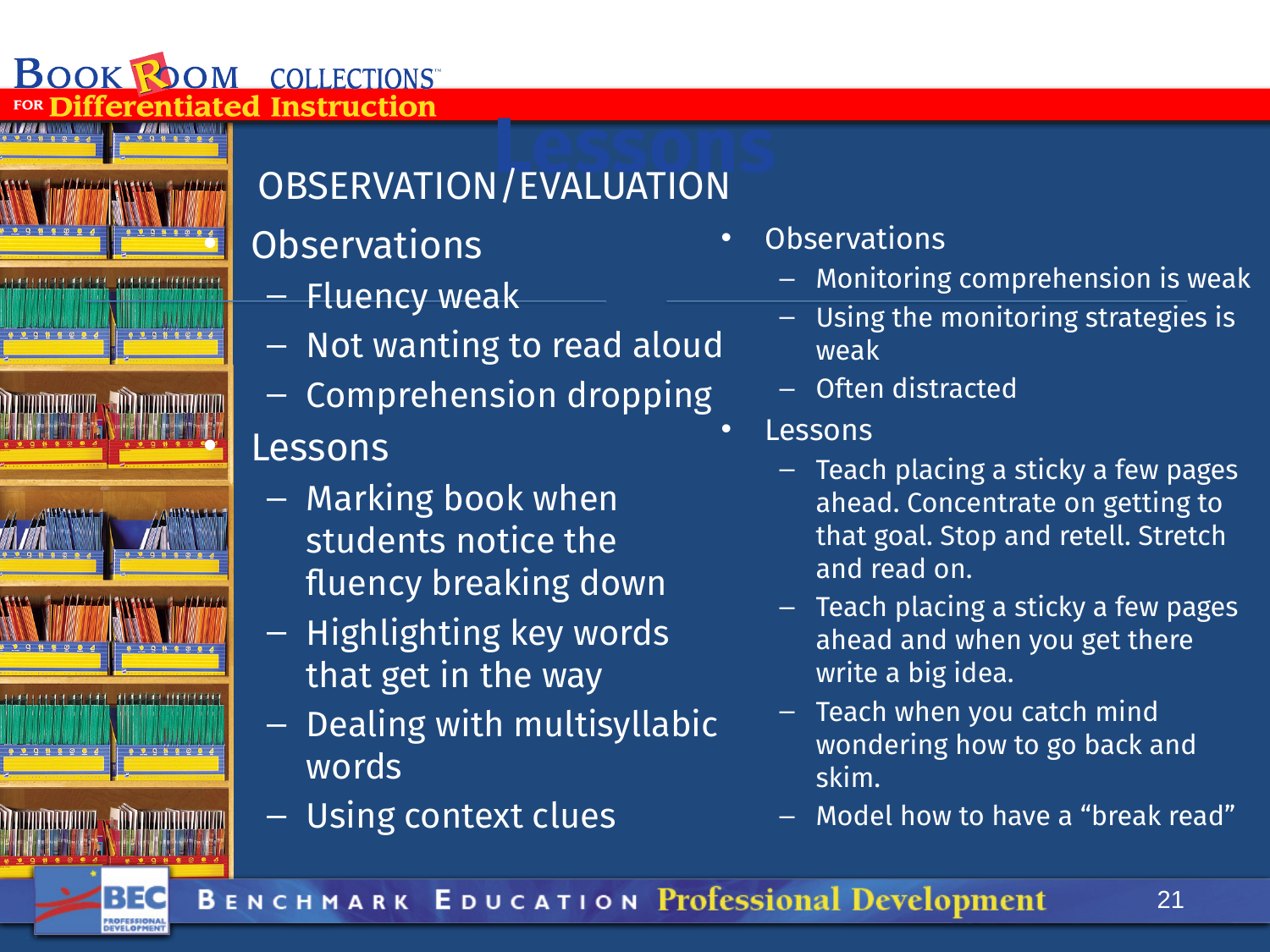

# Lessons
OBSERvation/Evaluation
Observations
Fluency weak
Not wanting to read aloud
Comprehension dropping
Lessons
Marking book when students notice the fluency breaking down
Highlighting key words that get in the way
Dealing with multisyllabic words
Using context clues
Observations
Monitoring comprehension is weak
Using the monitoring strategies is weak
Often distracted
Lessons
Teach placing a sticky a few pages ahead. Concentrate on getting to that goal. Stop and retell. Stretch and read on.
Teach placing a sticky a few pages ahead and when you get there write a big idea.
Teach when you catch mind wondering how to go back and skim.
Model how to have a “break read”